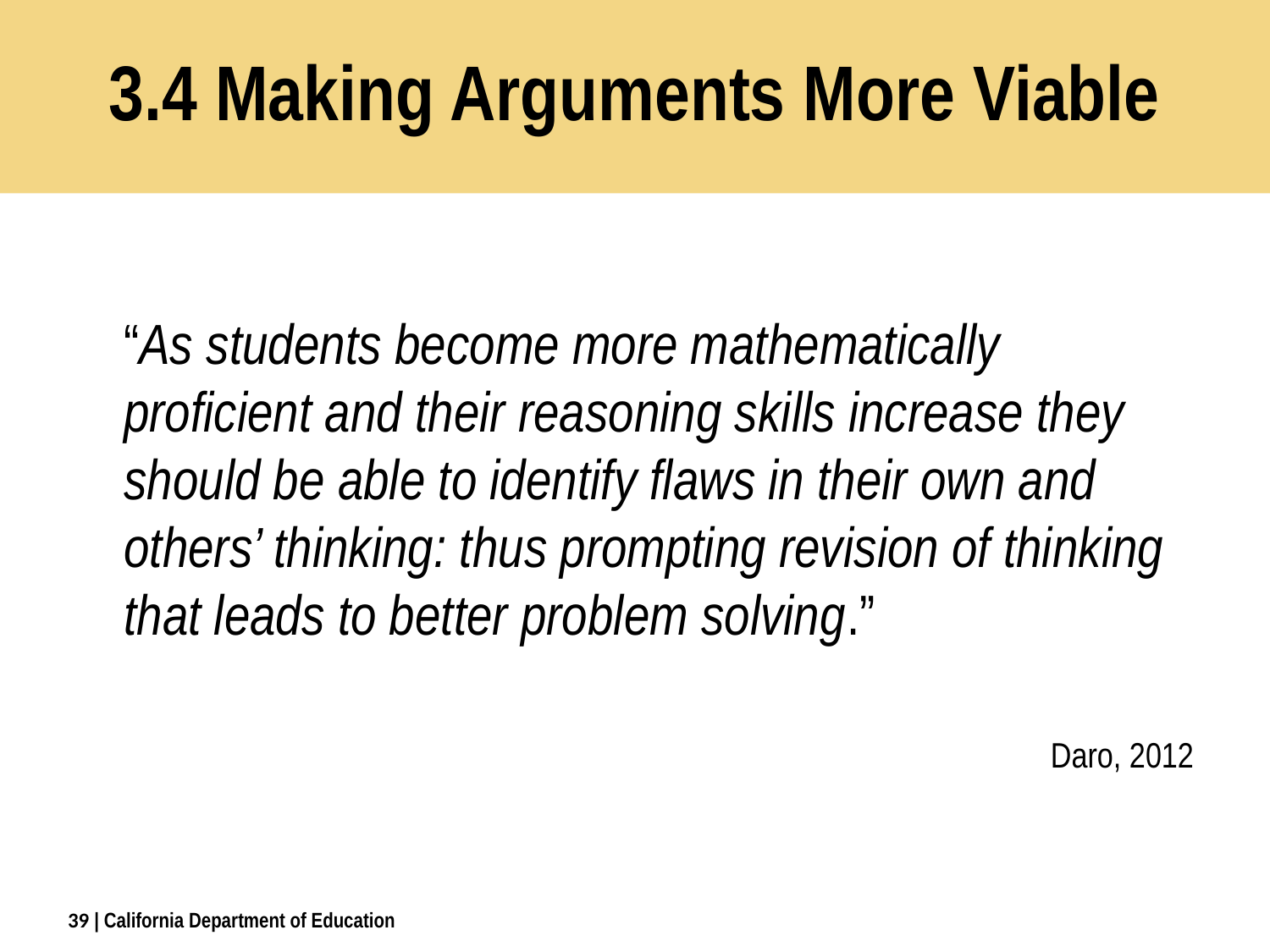

# 3.4 Making Arguments More Viable

	“As students become more mathematically proficient and their reasoning skills increase they should be able to identify flaws in their own and others’ thinking: thus prompting revision of thinking that leads to better problem solving.”

                                                                                                    Daro, 2012

39
| California Department of Education